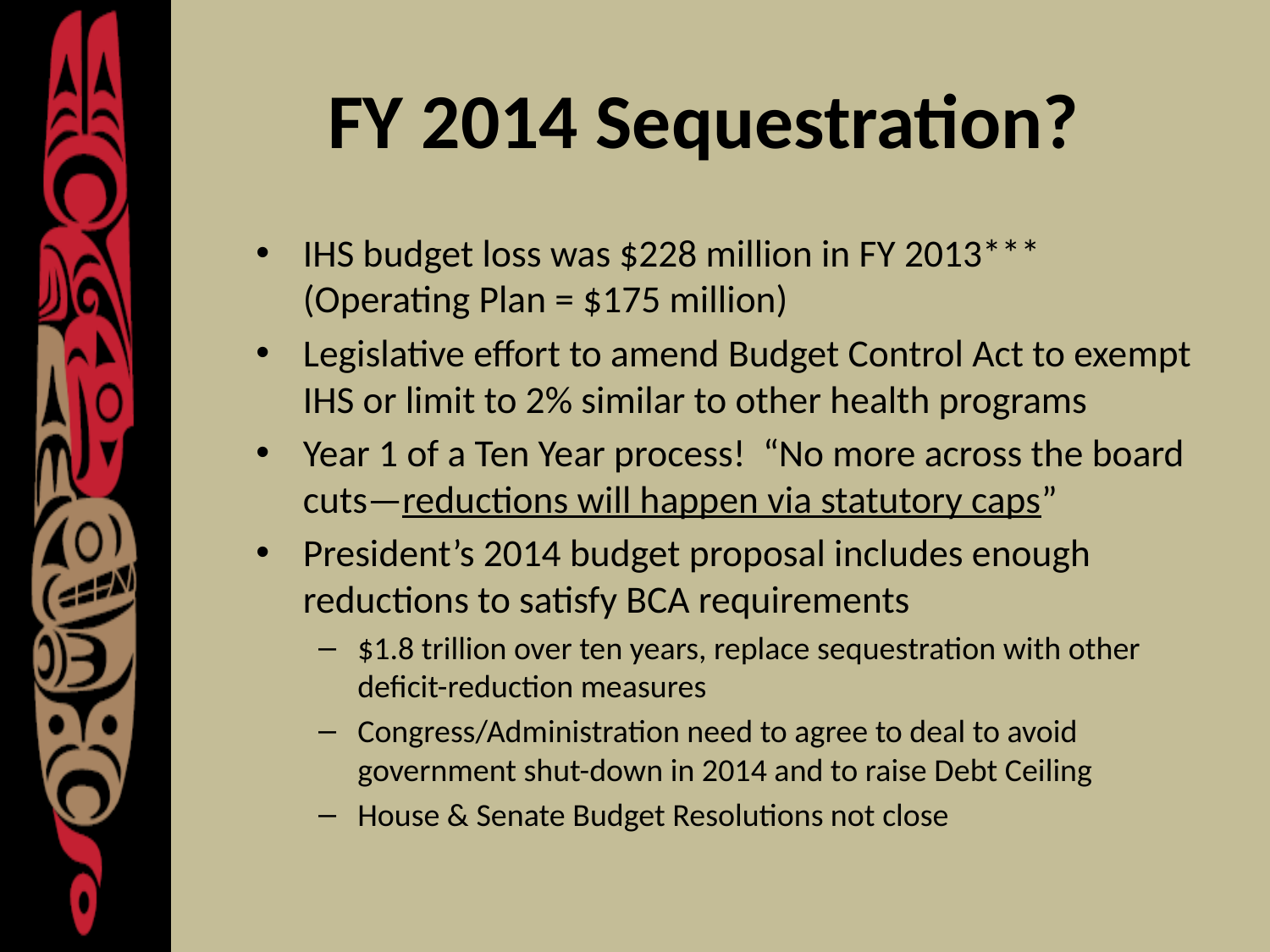

# FY 2014 Sequestration?
IHS budget loss was $228 million in FY 2013*** (Operating Plan = $175 million)
Legislative effort to amend Budget Control Act to exempt IHS or limit to 2% similar to other health programs
Year 1 of a Ten Year process!  “No more across the board cuts—reductions will happen via statutory caps”
President’s 2014 budget proposal includes enough reductions to satisfy BCA requirements
$1.8 trillion over ten years, replace sequestration with other deficit-reduction measures
Congress/Administration need to agree to deal to avoid government shut-down in 2014 and to raise Debt Ceiling
House & Senate Budget Resolutions not close